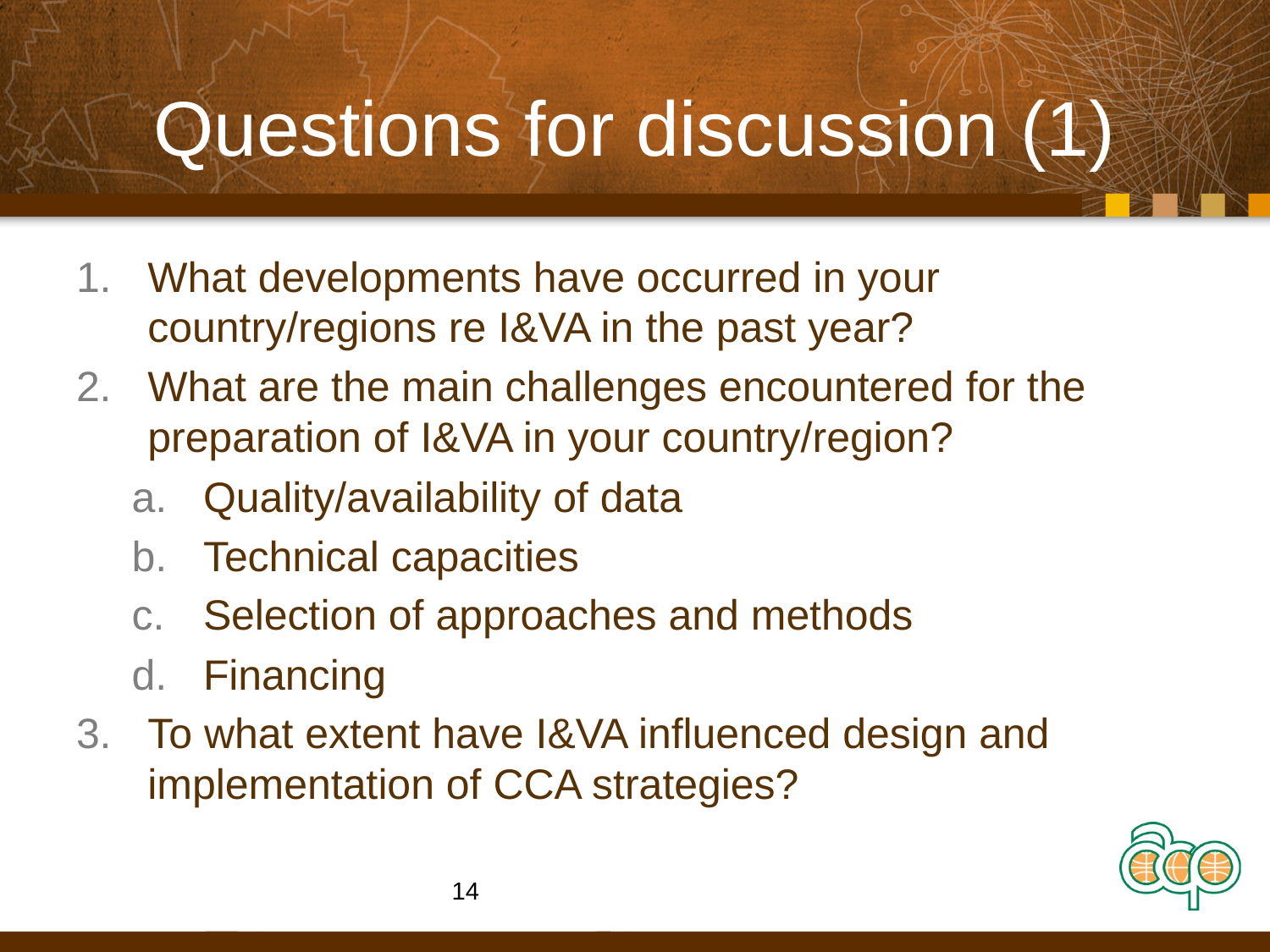

# Questions for discussion (1)
What developments have occurred in your country/regions re I&VA in the past year?
What are the main challenges encountered for the preparation of I&VA in your country/region?
Quality/availability of data
Technical capacities
Selection of approaches and methods
Financing
To what extent have I&VA influenced design and implementation of CCA strategies?
14